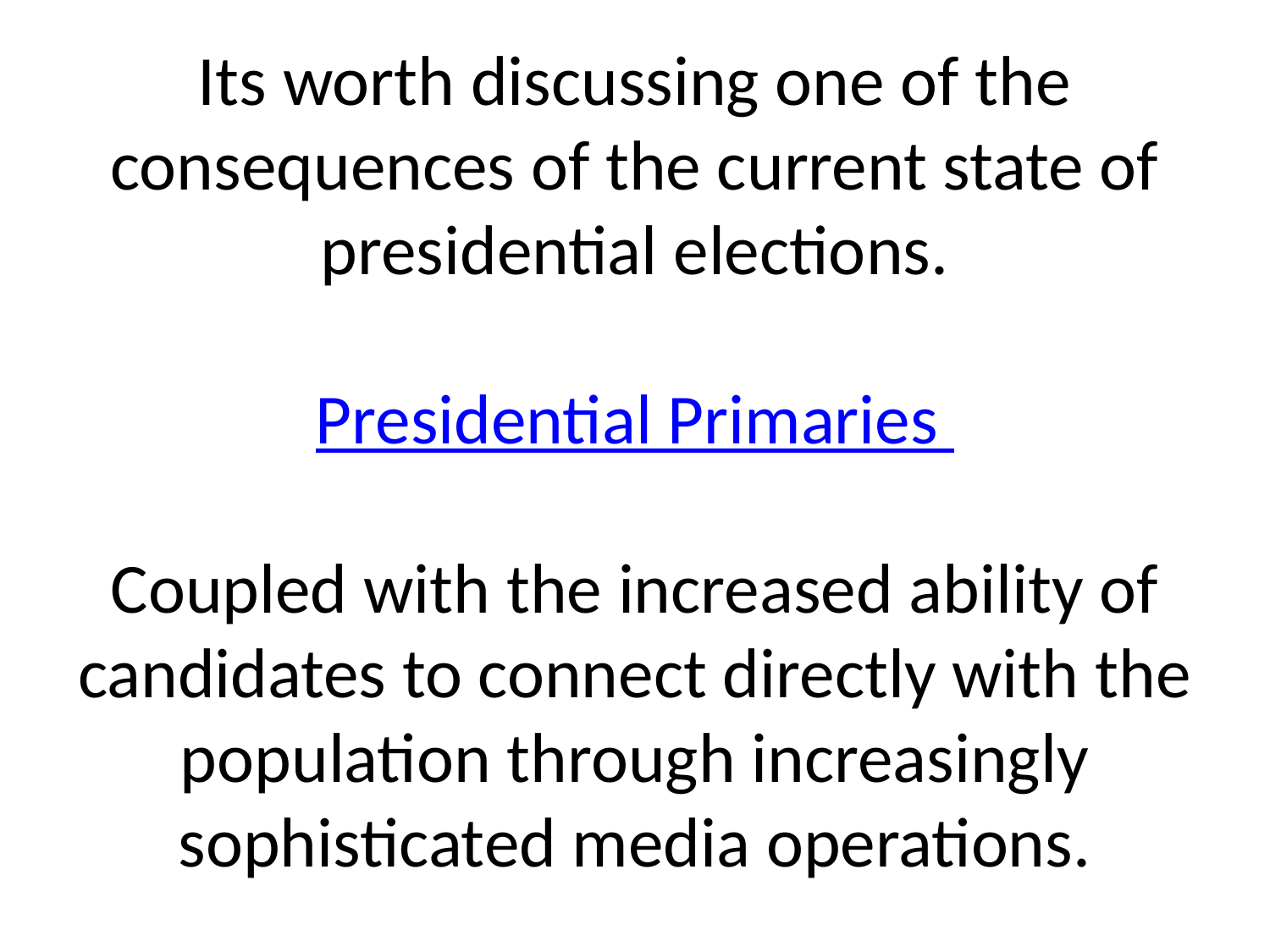

# Its worth discussing one of the consequences of the current state of presidential elections. Presidential Primaries Coupled with the increased ability of candidates to connect directly with the population through increasingly sophisticated media operations.